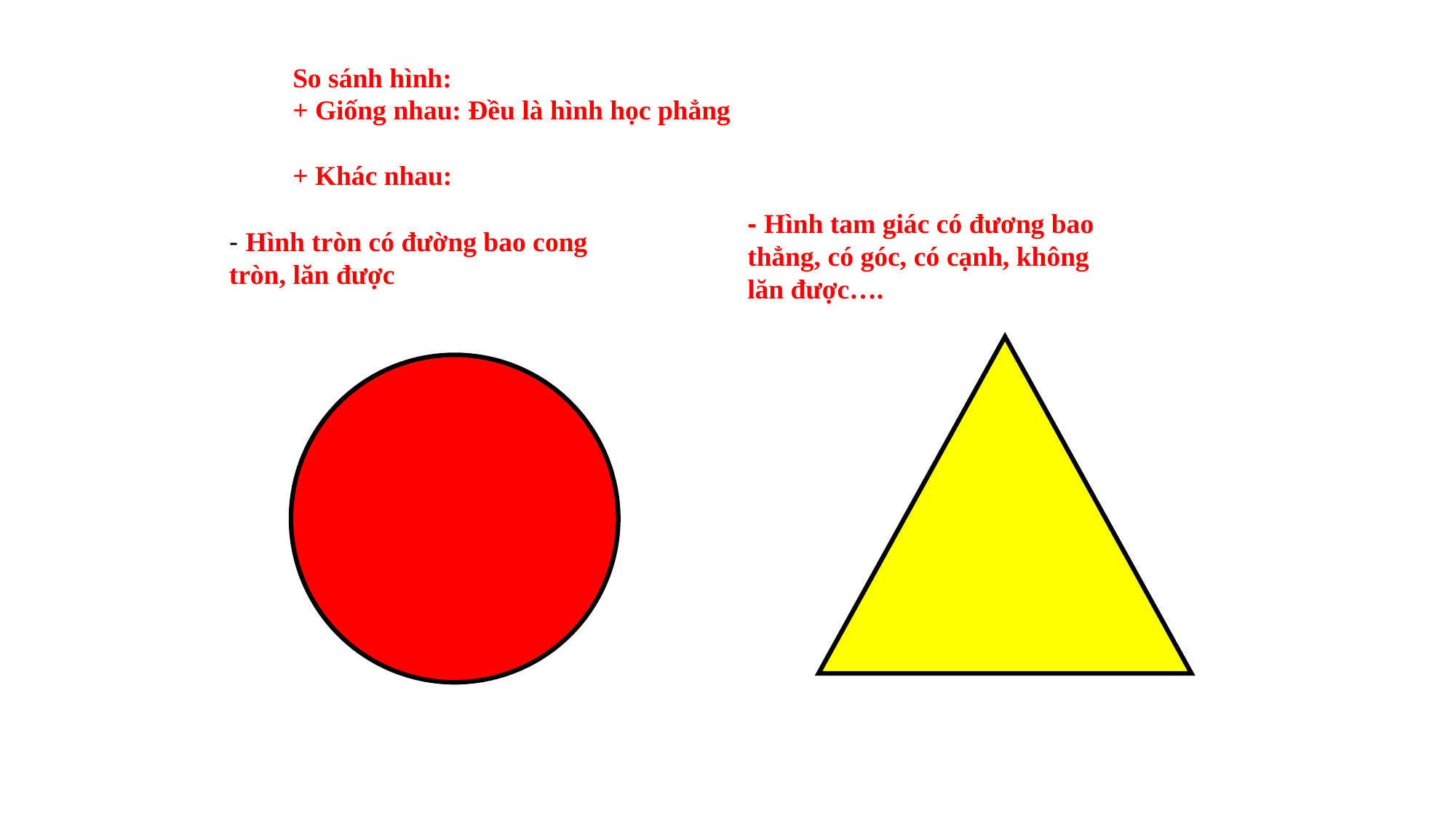

So sánh hình:
+ Giống nhau: Đều là hình học phẳng

+ Khác nhau:
- Hình tam giác có đương bao thẳng, có góc, có cạnh, không lăn được….
- Hình tròn có đường bao cong tròn, lăn được